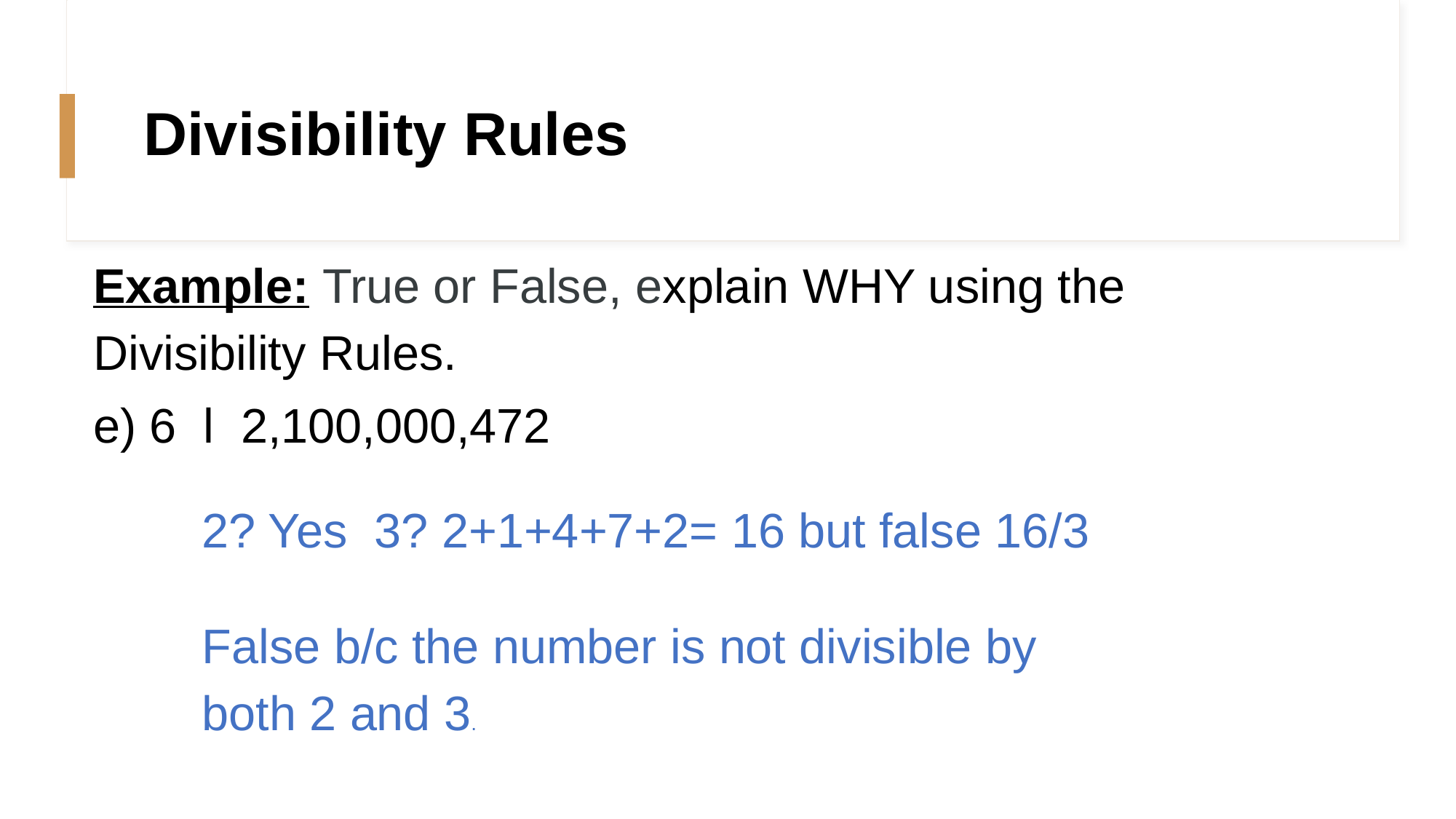

# Divisibility Rules
Example: True or False, explain WHY using the Divisibility Rules.
e) 6  l  2,100,000,472

2? Yes  3? 2+1+4+7+2= 16 but false 16/3
False b/c the number is not divisible by both 2 and 3.